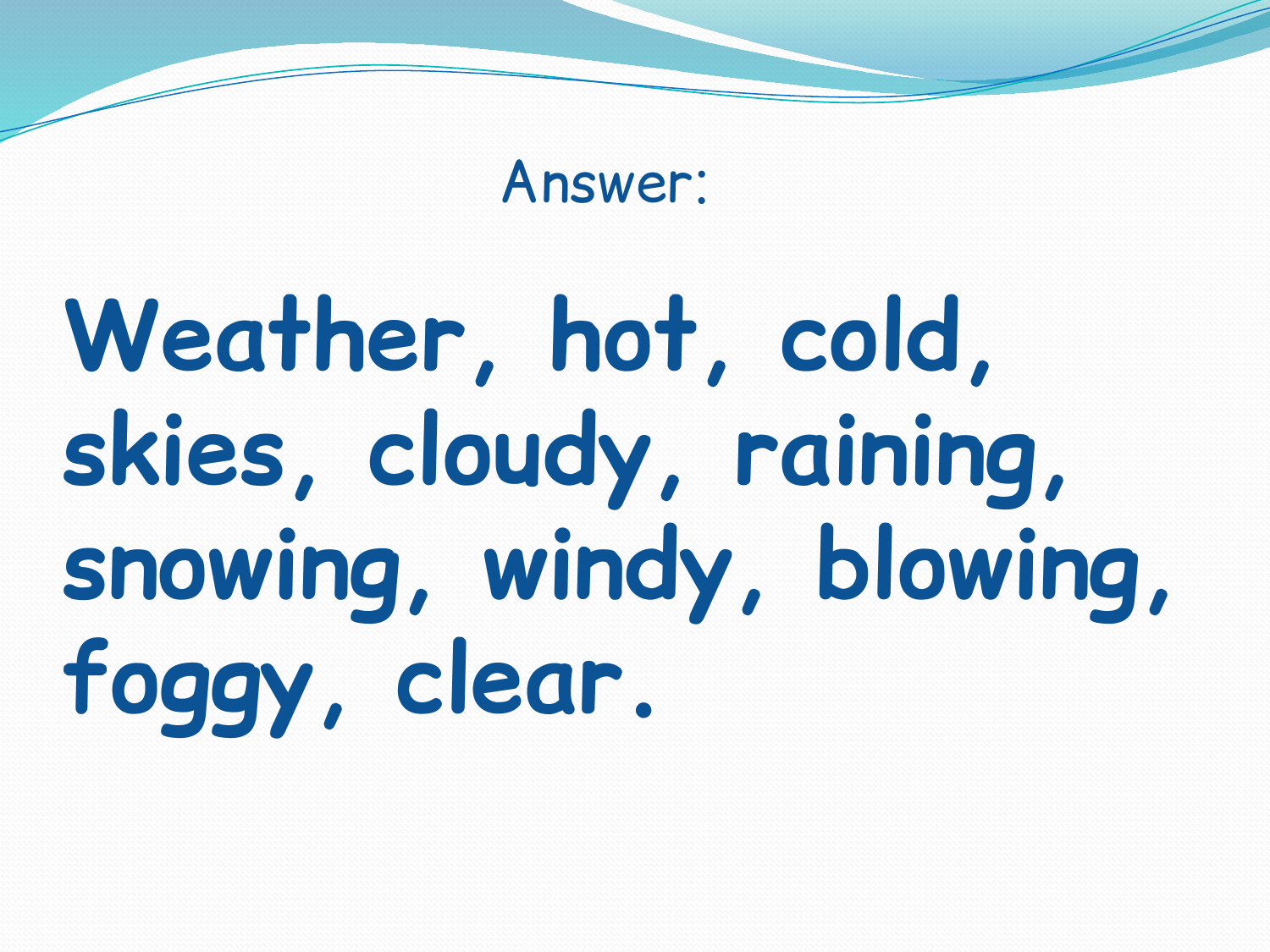

Answer:
Weather, hot, cold, skies, cloudy, raining, snowing, windy, blowing,
foggy, clear.